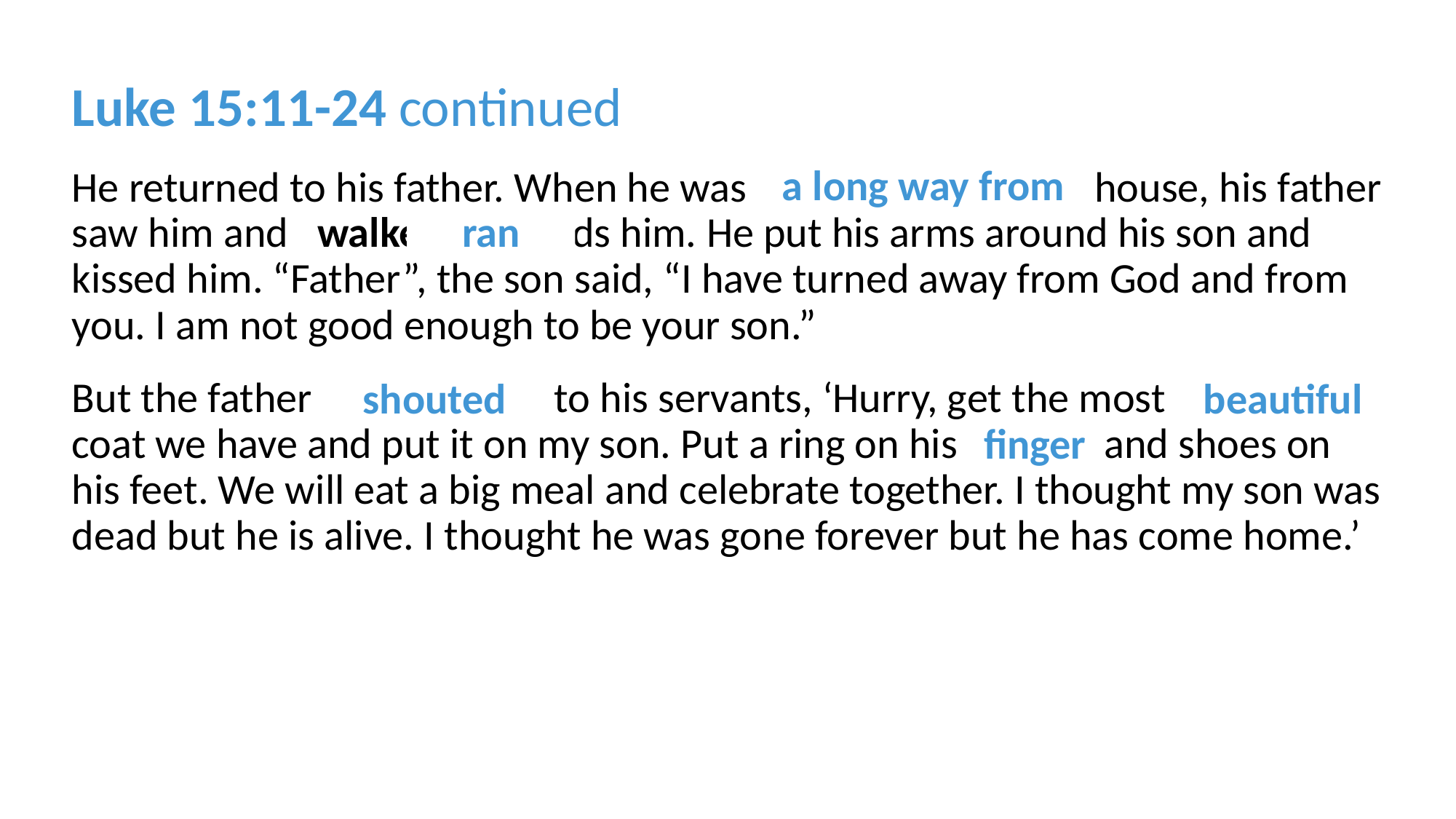

Luke 15:11-24 continued
He returned to his father. When he was          close to            house, his father saw him and   walked   towards him. He put his arms around his son and kissed him. “Father”, the son said, “I have turned away from God and from you. I am not good enough to be your son.”
But the father   whispered   to his servants, ‘Hurry, get the most   colourful coat we have and put it on my son. Put a ring on his   wrist   and shoes on his feet. We will eat a big meal and celebrate together. I thought my son was dead but he is alive. I thought he was gone forever but he has come home.’
a long way from
ran
beautiful
shouted
finger